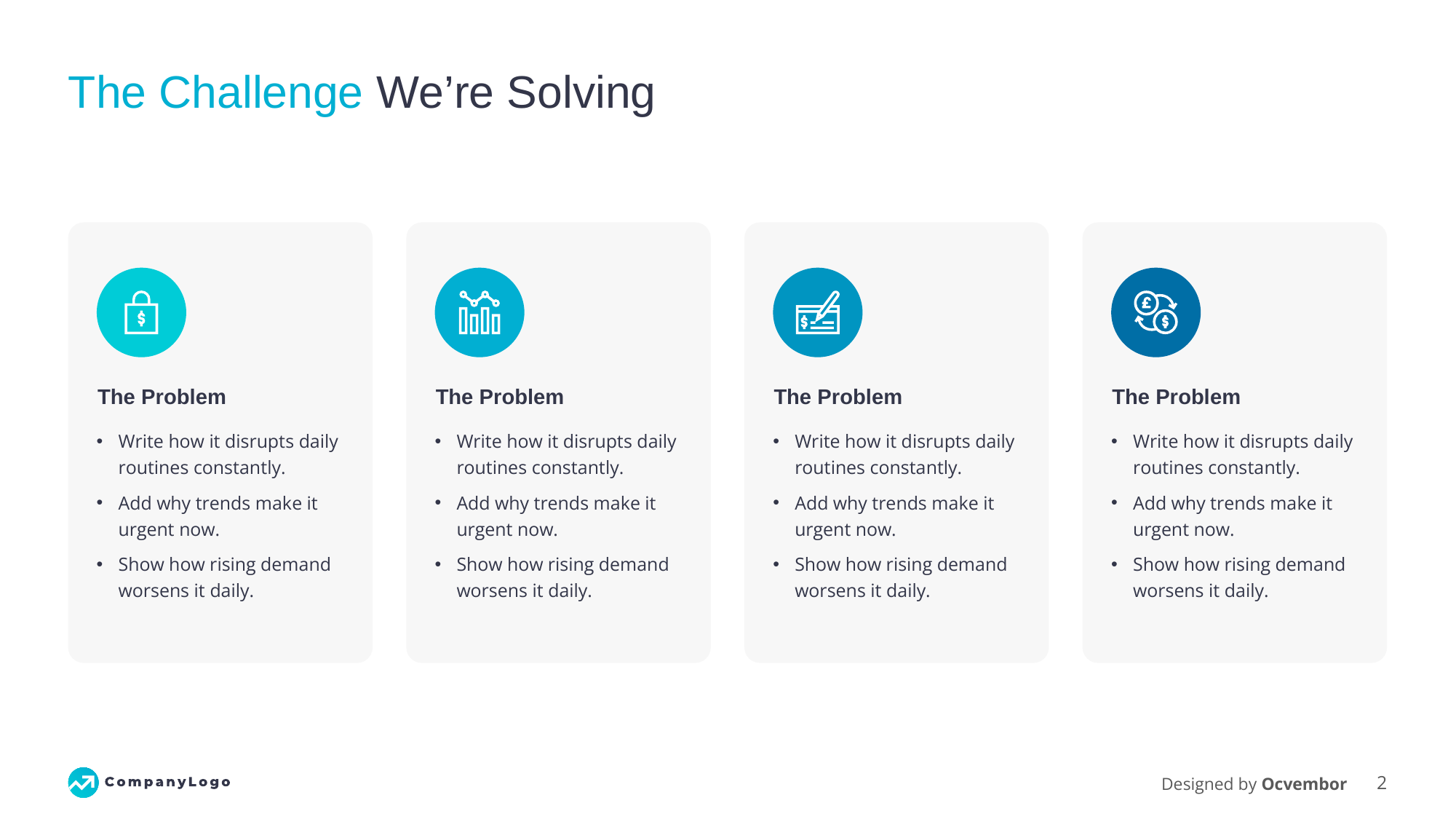

# The Challenge We’re Solving

The Problem
The Problem
The Problem
The Problem
Write how it disrupts daily routines constantly.
Add why trends make it urgent now.
Show how rising demand worsens it daily.
Write how it disrupts daily routines constantly.
Add why trends make it urgent now.
Show how rising demand worsens it daily.
Write how it disrupts daily routines constantly.
Add why trends make it urgent now.
Show how rising demand worsens it daily.
Write how it disrupts daily routines constantly.
Add why trends make it urgent now.
Show how rising demand worsens it daily.